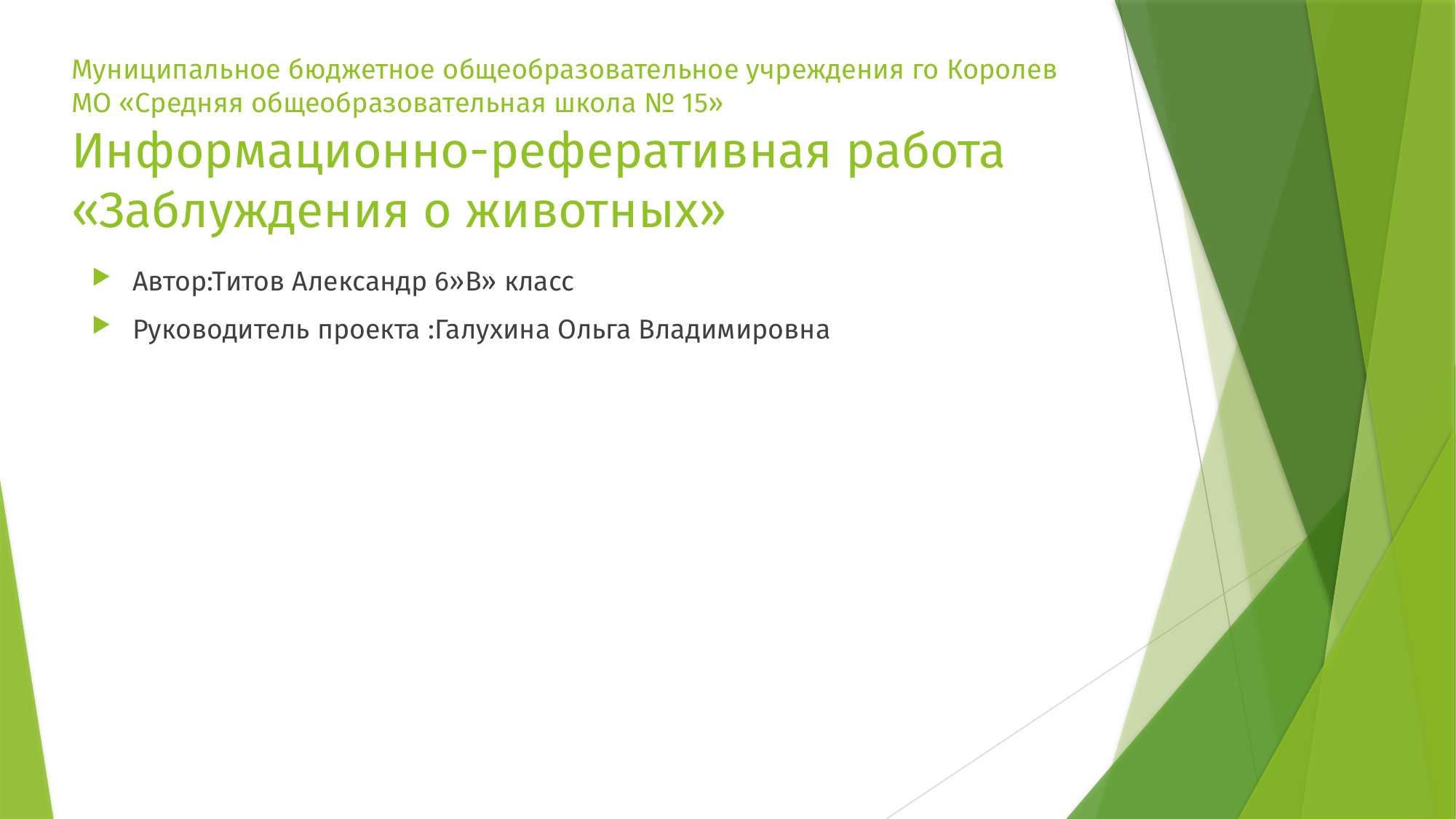

# Муниципальное бюджетное общеобразовательное учреждения го Королев МО «Средняя общеобразовательная школа № 15» Информационно-реферативная работа «Заблуждения о животных»
Автор:Титов Александр 6»В» класс
Руководитель проекта :Галухина Ольга Владимировна